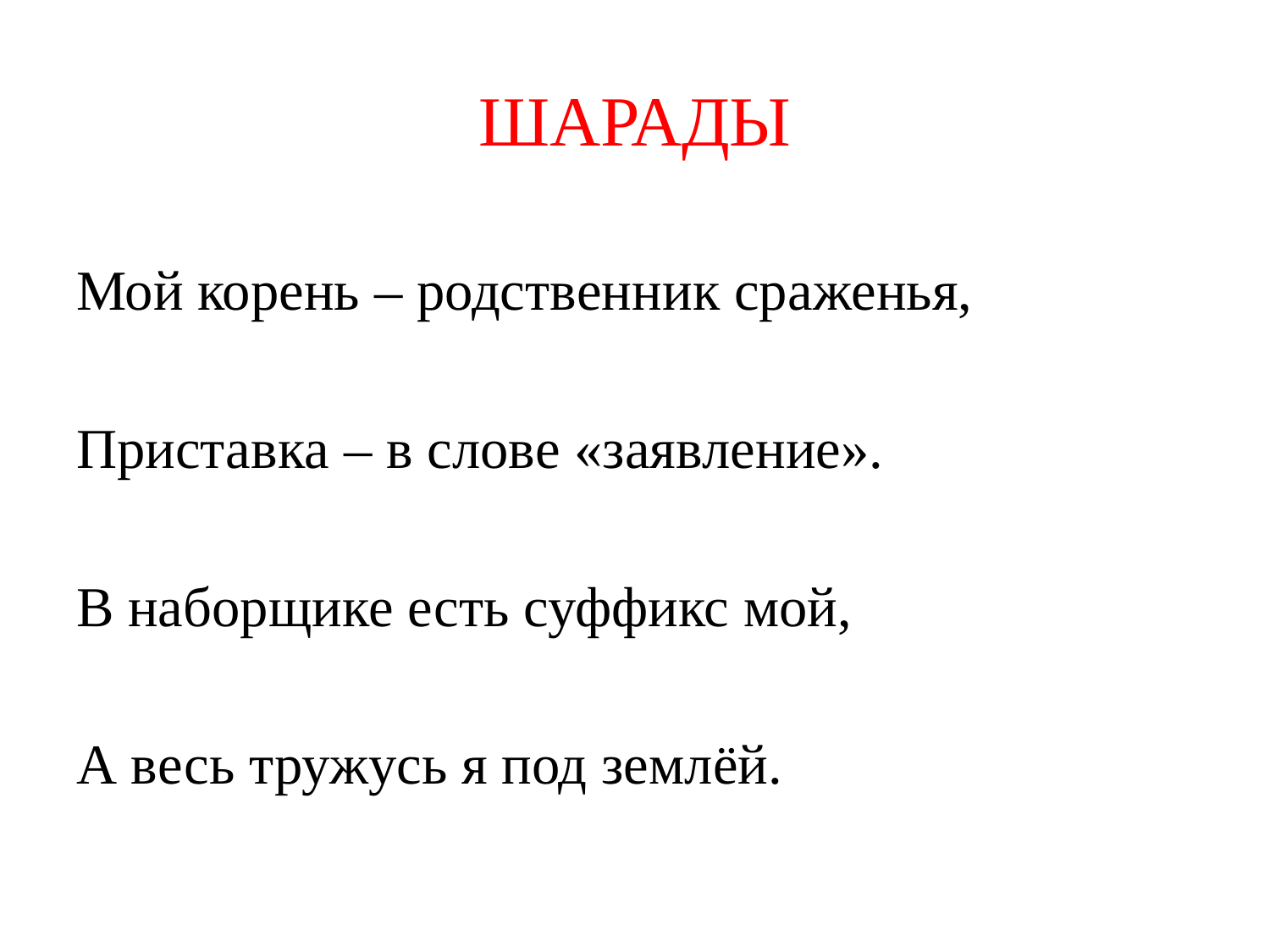

# ШАРАДЫ

Мой корень – родственник сраженья,

Приставка – в слове «заявление».

В наборщике есть суффикс мой,

А весь тружусь я под землёй.